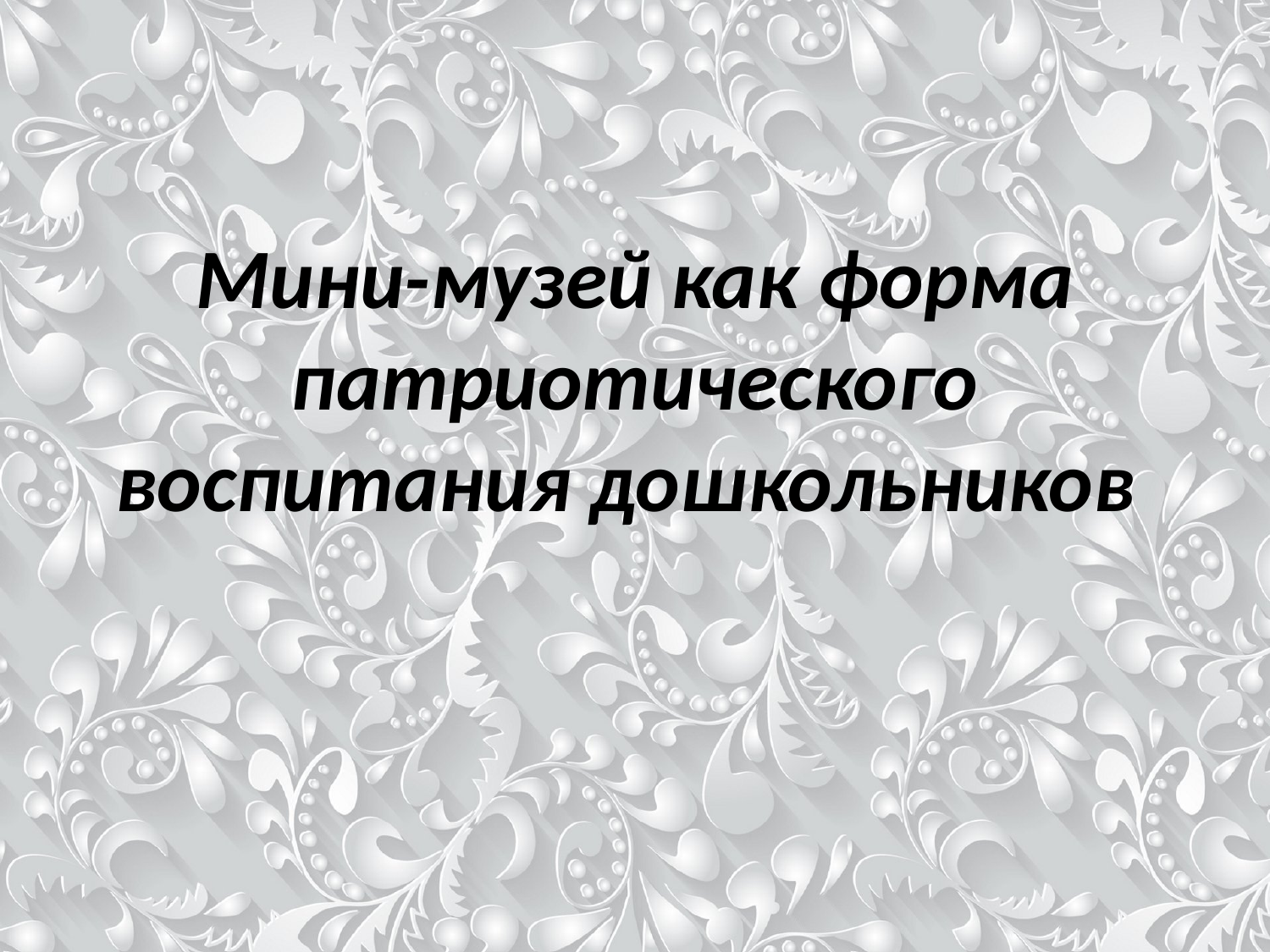

# Мини-музей как форма патриотического воспитания дошкольников